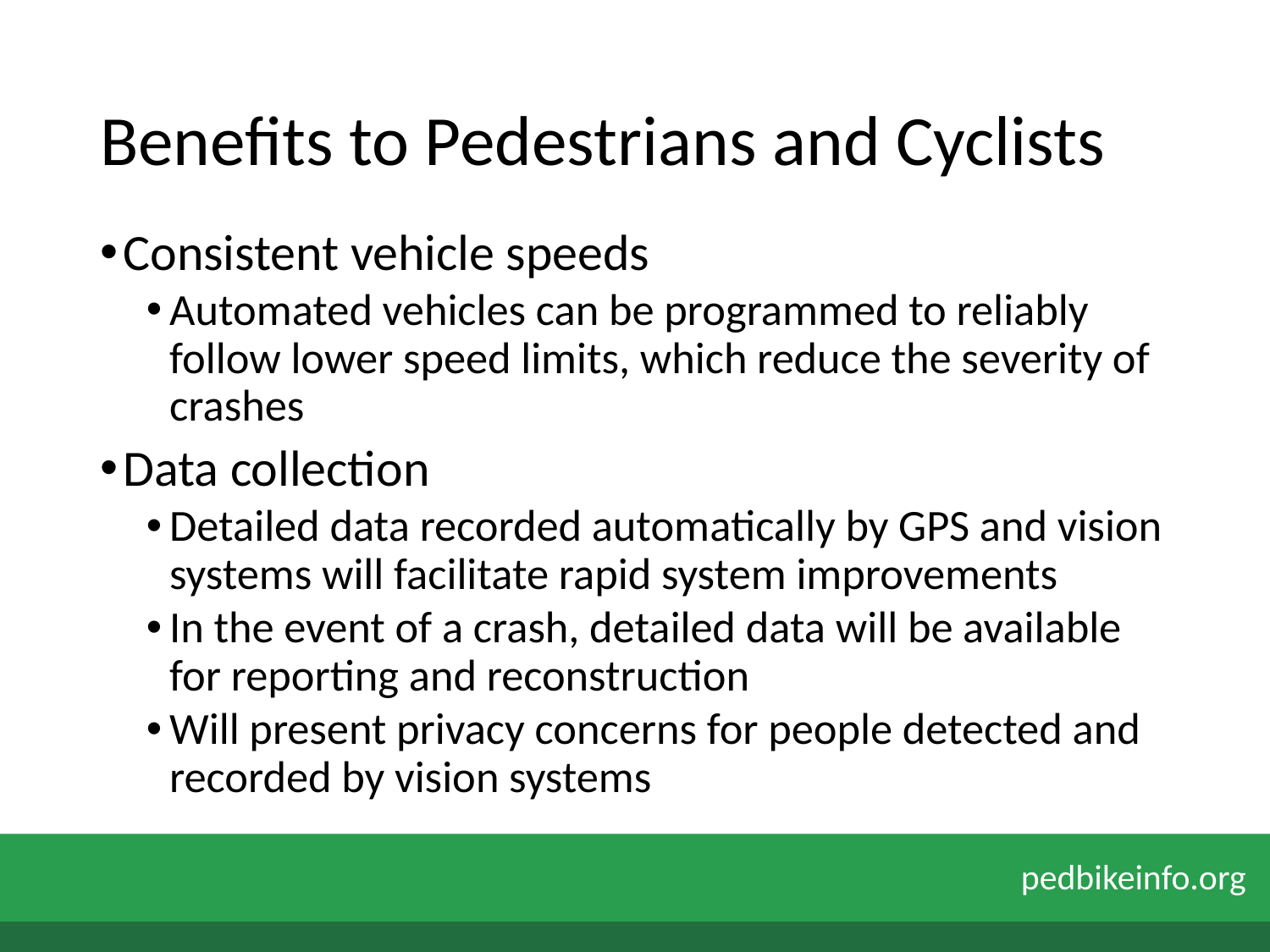

# Benefits to Pedestrians and Cyclists
Consistent vehicle speeds
Automated vehicles can be programmed to reliably follow lower speed limits, which reduce the severity of crashes
Data collection
Detailed data recorded automatically by GPS and vision systems will facilitate rapid system improvements
In the event of a crash, detailed data will be available for reporting and reconstruction
Will present privacy concerns for people detected and recorded by vision systems